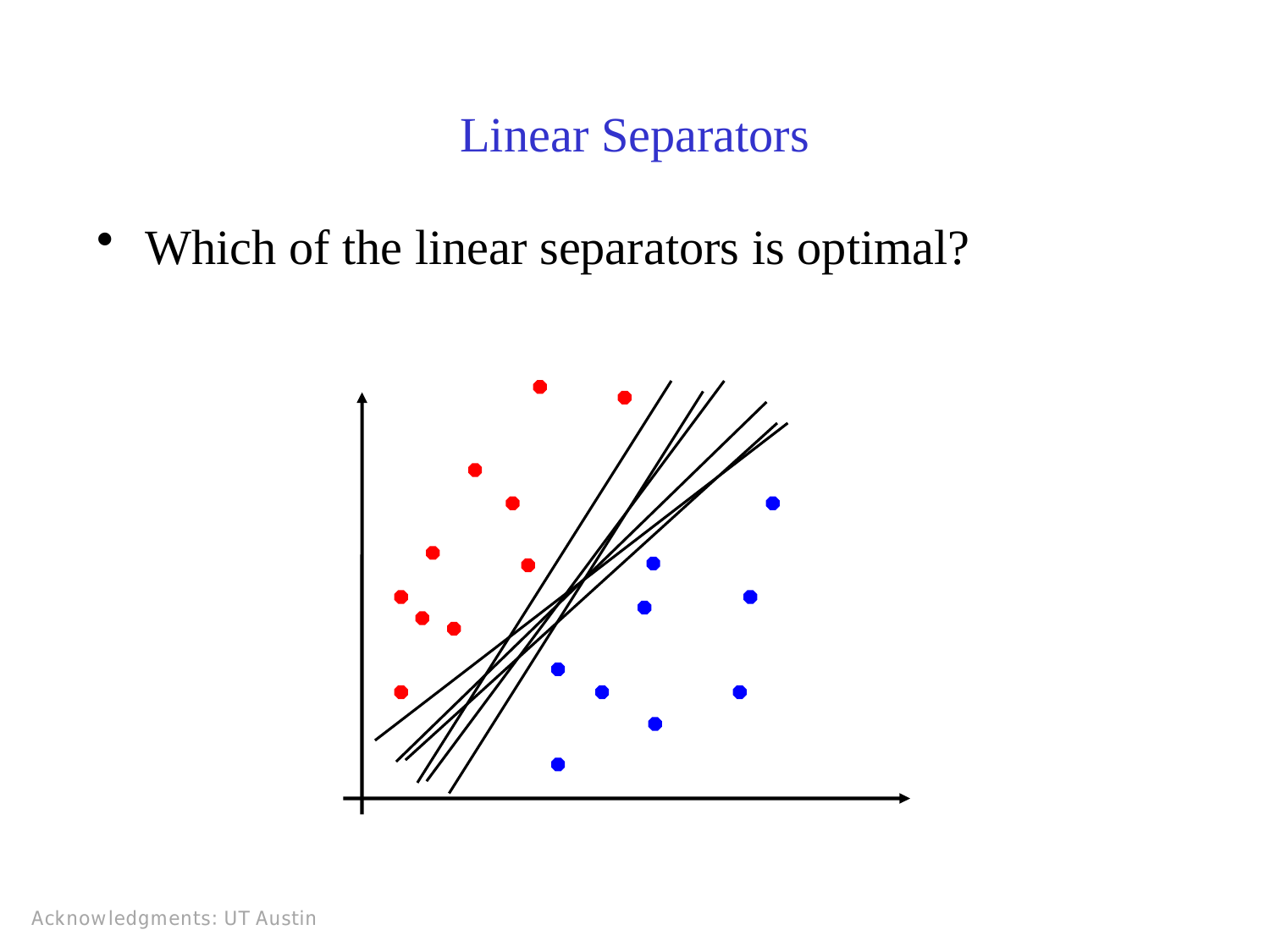

# Linear Separators
Which of the linear separators is optimal?

Acknowledgments: UT Austin